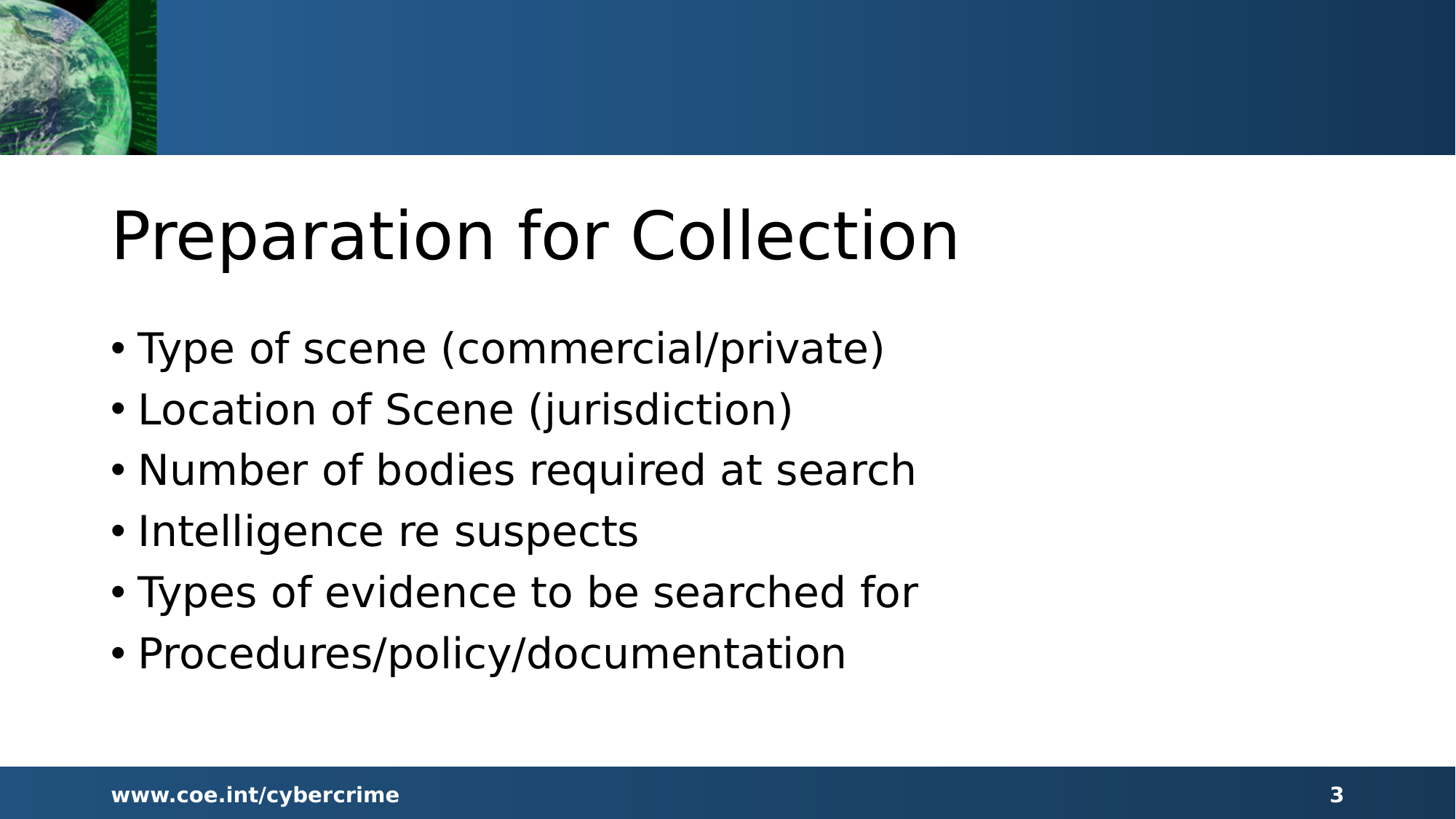

# Preparation for Collection
Type of scene (commercial/private)
Location of Scene (jurisdiction)
Number of bodies required at search
Intelligence re suspects
Types of evidence to be searched for
Procedures/policy/documentation
www.coe.int/cybercrime
3